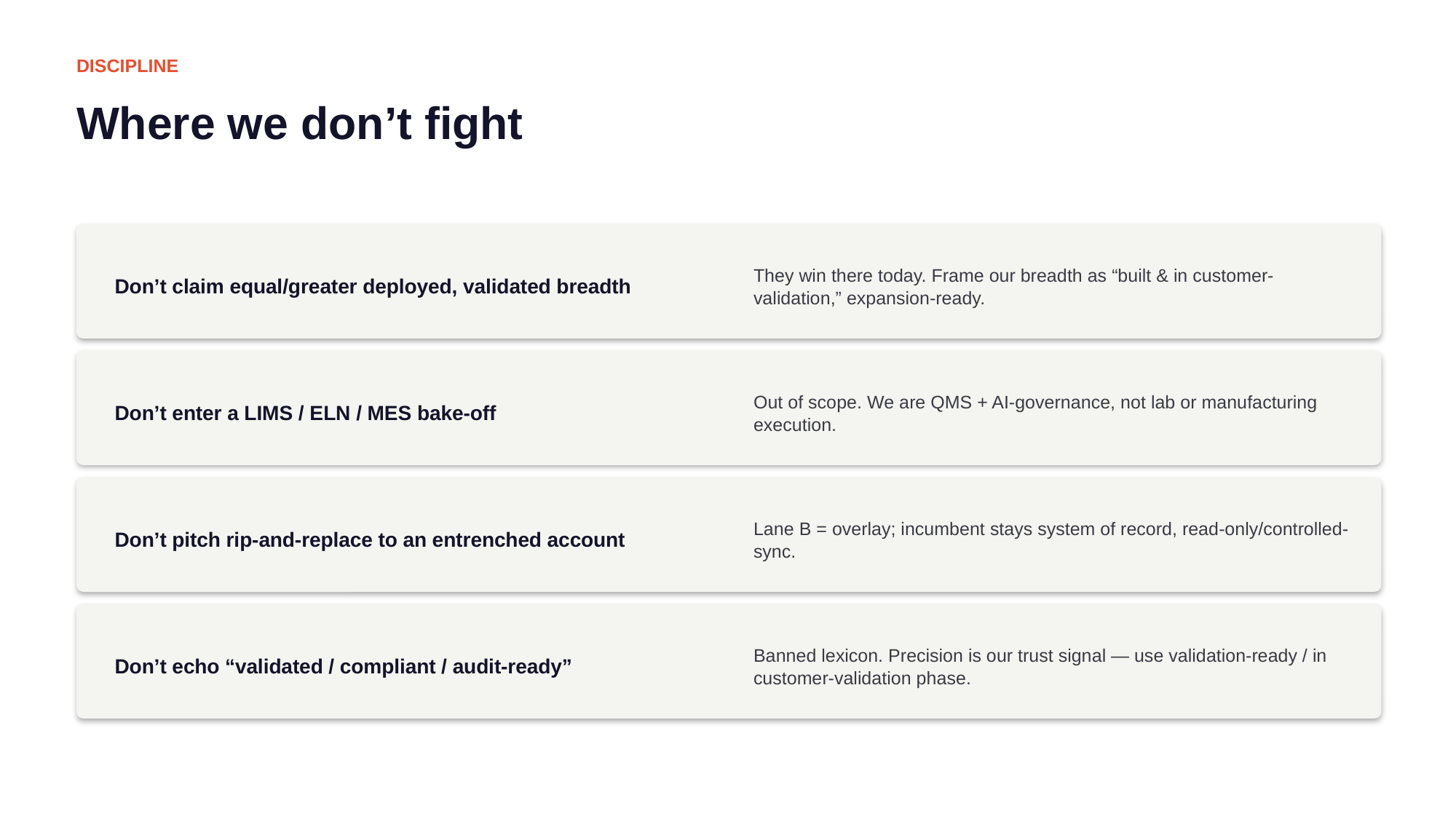

DISCIPLINE
Where we don’t fight

Don’t claim equal/greater deployed, validated breadth
They win there today. Frame our breadth as “built & in customer-validation,” expansion-ready.

Don’t enter a LIMS / ELN / MES bake-off
Out of scope. We are QMS + AI-governance, not lab or manufacturing execution.

Don’t pitch rip-and-replace to an entrenched account
Lane B = overlay; incumbent stays system of record, read-only/controlled-sync.

Don’t echo “validated / compliant / audit-ready”
Banned lexicon. Precision is our trust signal — use validation-ready / in customer-validation phase.